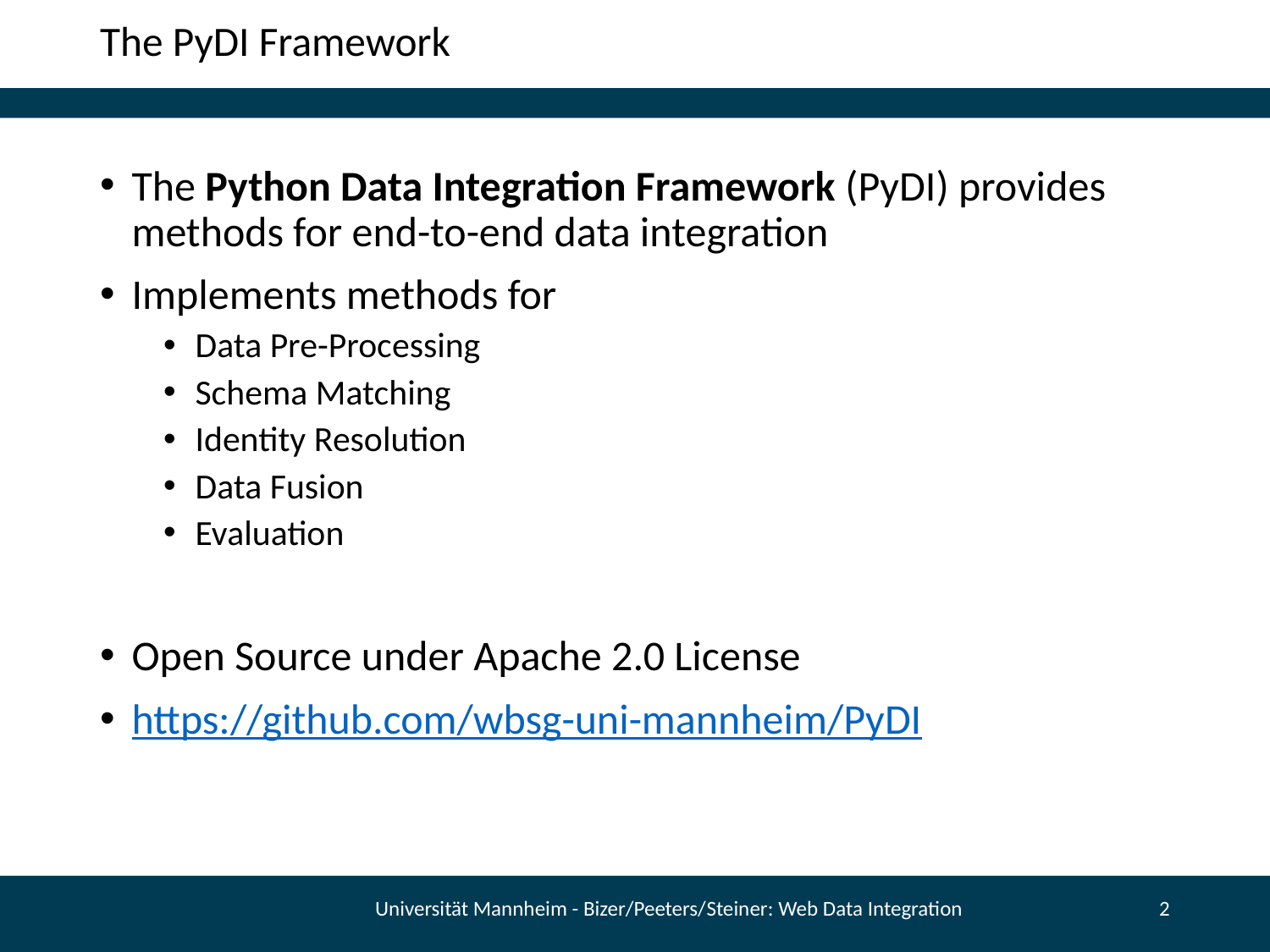

# The PyDI Framework
The Python Data Integration Framework (PyDI) provides methods for end-to-end data integration
Implements methods for
Data Pre-Processing
Schema Matching
Identity Resolution
Data Fusion
Evaluation

Open Source under Apache 2.0 License
https://github.com/wbsg-uni-mannheim/PyDI

Universität Mannheim - Bizer/Peeters/Steiner: Web Data Integration
2